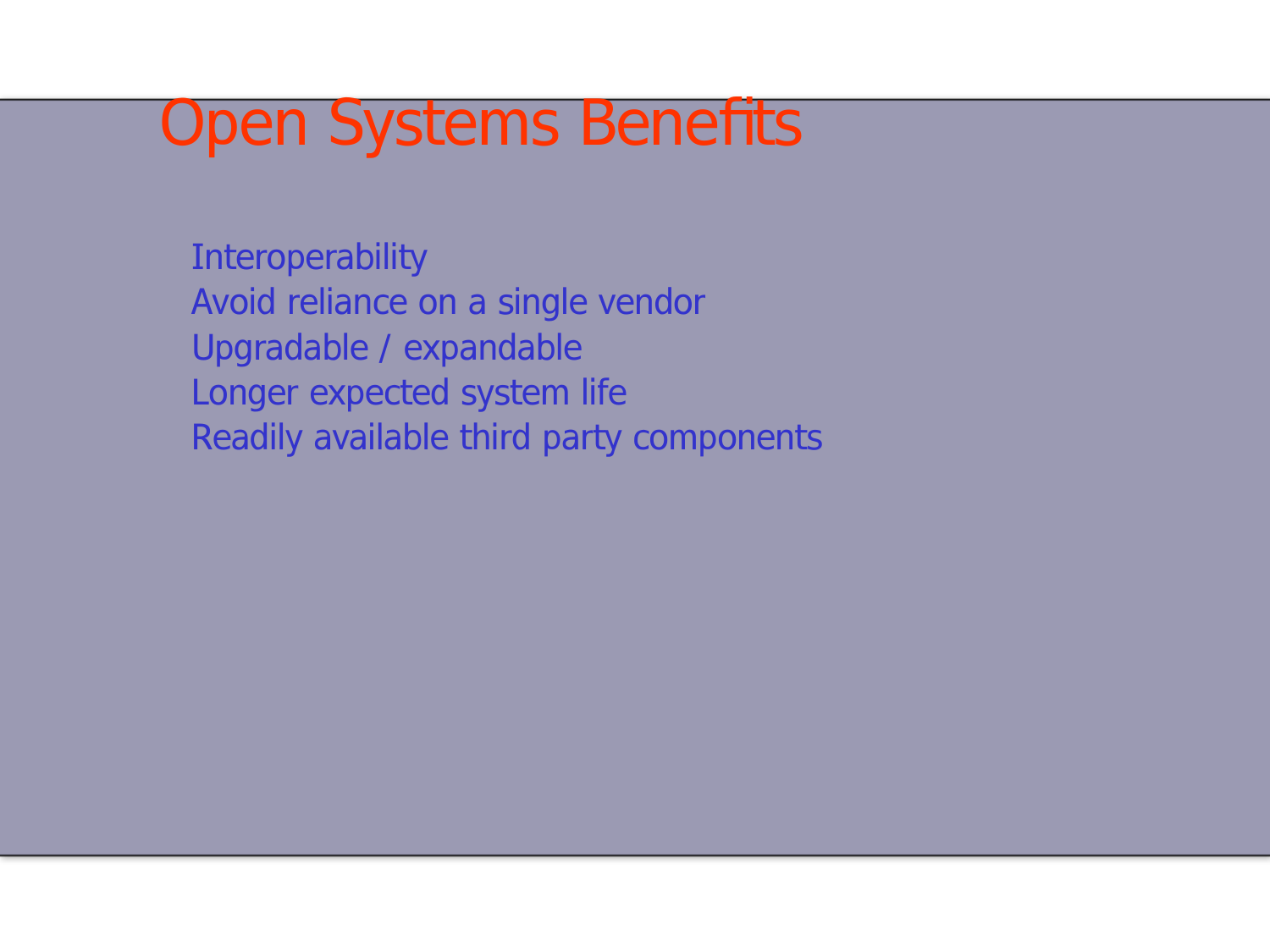

# Open Systems Benefits
Interoperability
Avoid reliance on a single vendor
Upgradable / expandable
Longer expected system life
Readily available third party components